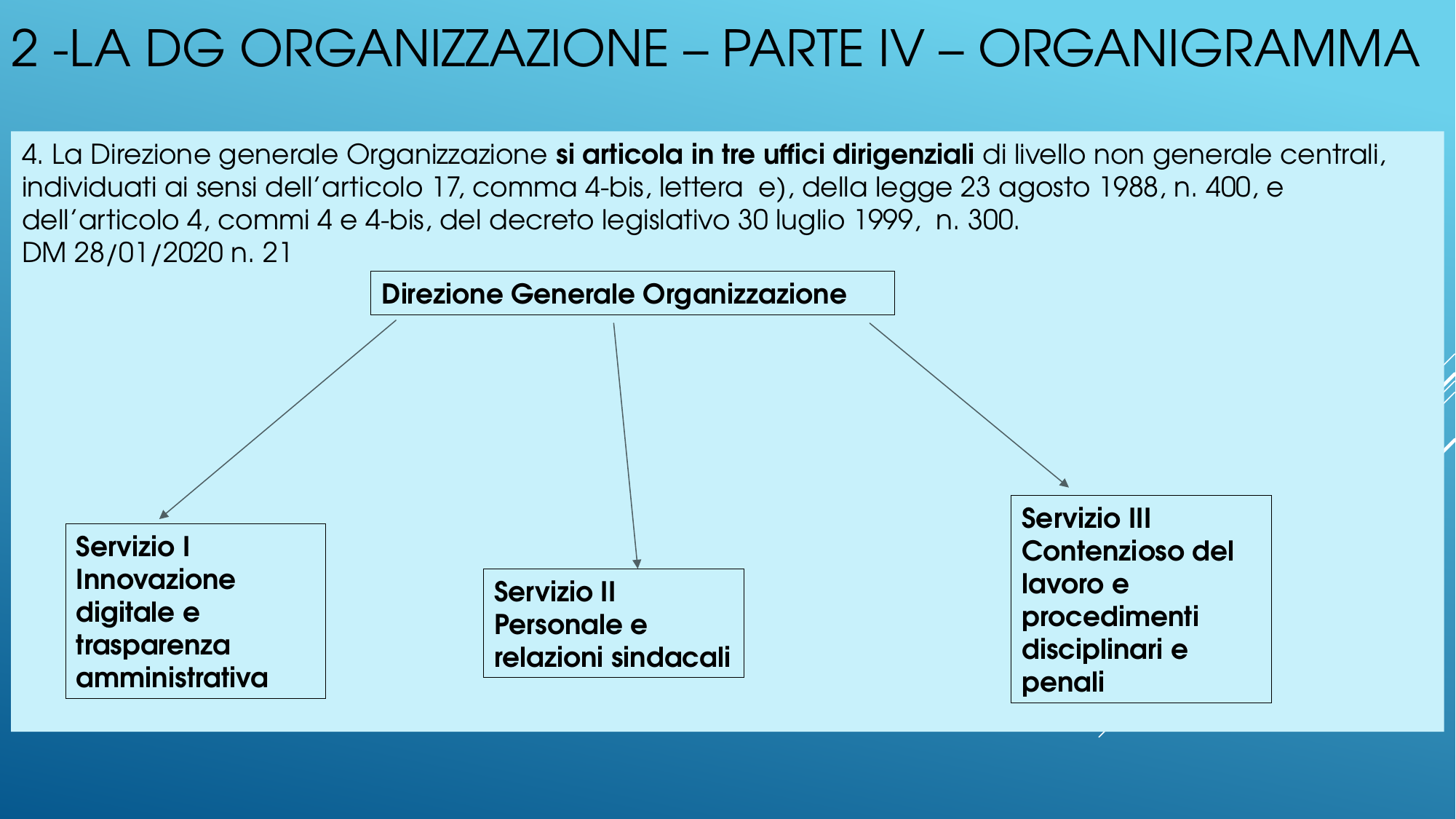

# 2 -LA DG organizzazione – parte IV – organigramma
4. La Direzione generale Organizzazione si articola in tre uffici dirigenziali di livello non generale centrali, individuati ai sensi dell’articolo 17, comma 4-bis, lettera  e), della legge 23 agosto 1988, n. 400, e dell’articolo 4, commi 4 e 4-bis, del decreto legislativo 30 luglio 1999,  n. 300.
DM 28/01/2020 n. 21

Direzione Generale Organizzazione
Servizio III Contenzioso del lavoro e procedimenti disciplinari e penali
Servizio I Innovazione digitale e trasparenza amministrativa
Servizio II Personale e relazioni sindacali